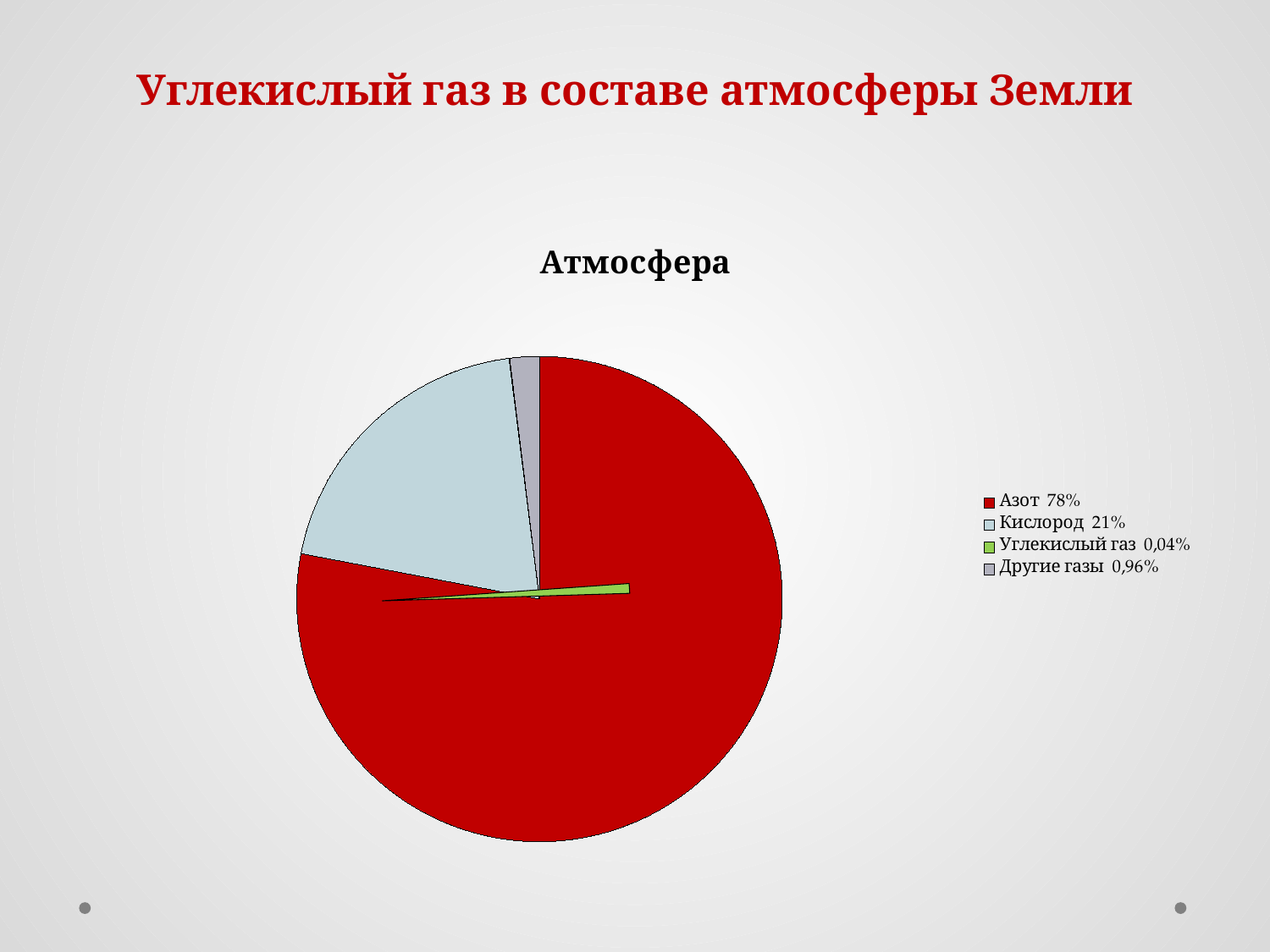

# Углекислый газ в составе атмосферы Земли

[unsupported chart]